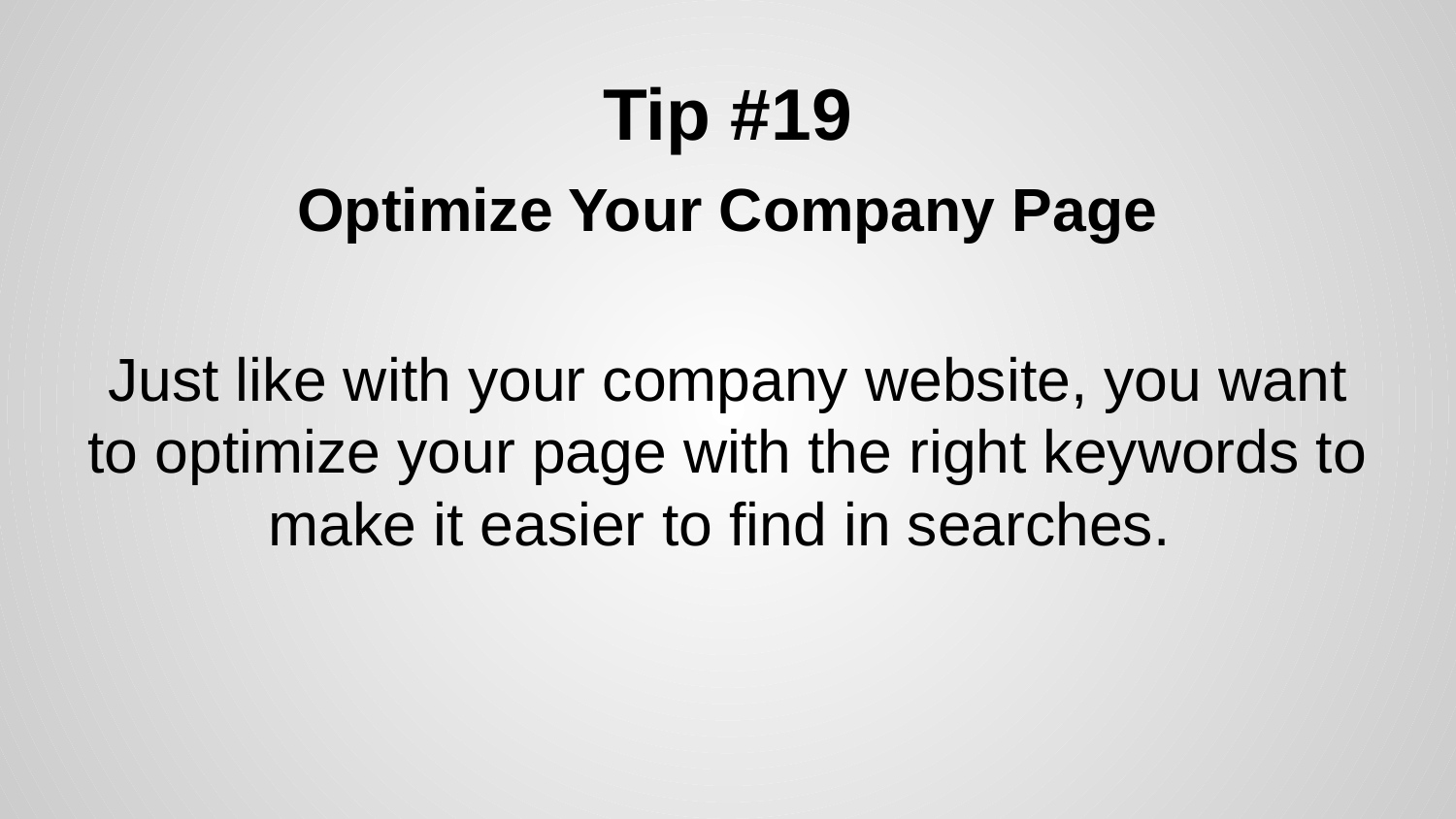

# Tip #19

Optimize Your Company Page

Just like with your company website, you want to optimize your page with the right keywords to make it easier to find in searches.